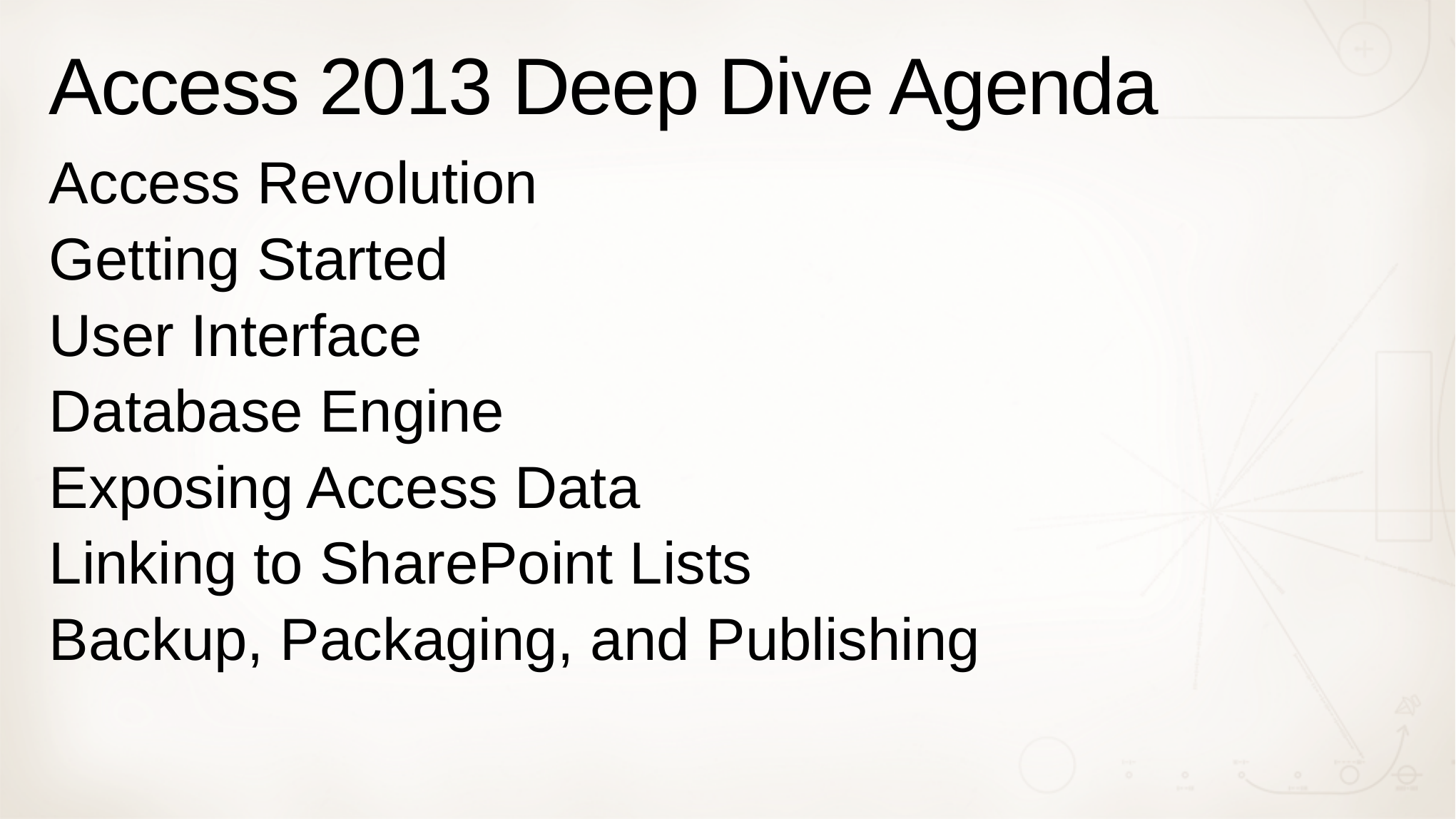

# Access 2013 Deep Dive Agenda
Access Revolution
Getting Started
User Interface
Database Engine
Exposing Access Data
Linking to SharePoint Lists
Backup, Packaging, and Publishing